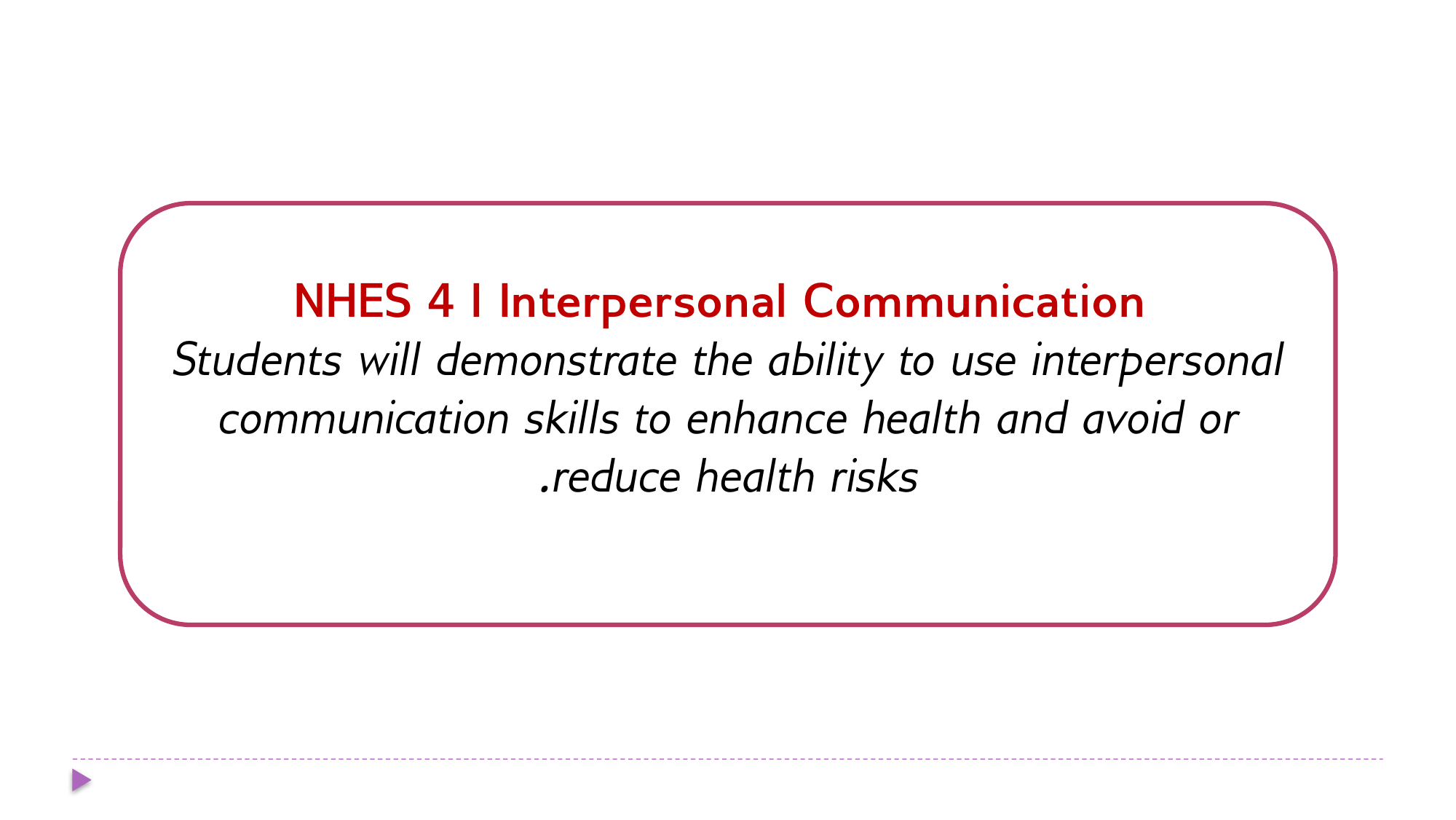

NHES 4 I Interpersonal Communication
Students will demonstrate the ability to use interpersonal communication skills to enhance health and avoid or reduce health risks.